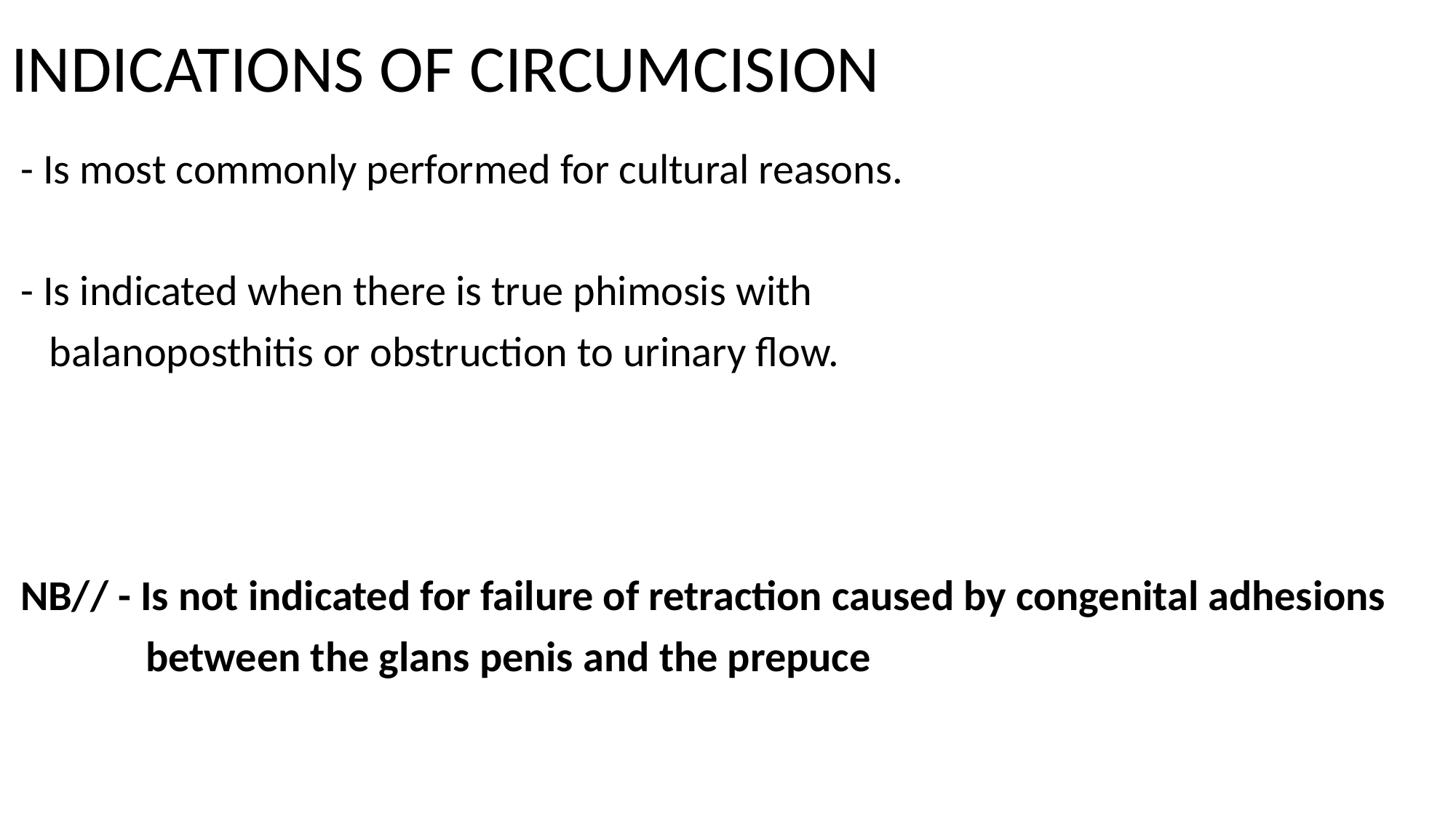

# INDICATIONS OF CIRCUMCISION
 - Is most commonly performed for cultural reasons.

 - Is indicated when there is true phimosis with
    balanoposthitis or obstruction to urinary flow.

 NB// - Is not indicated for failure of retraction caused by congenital adhesions
              between the glans penis and the prepuce